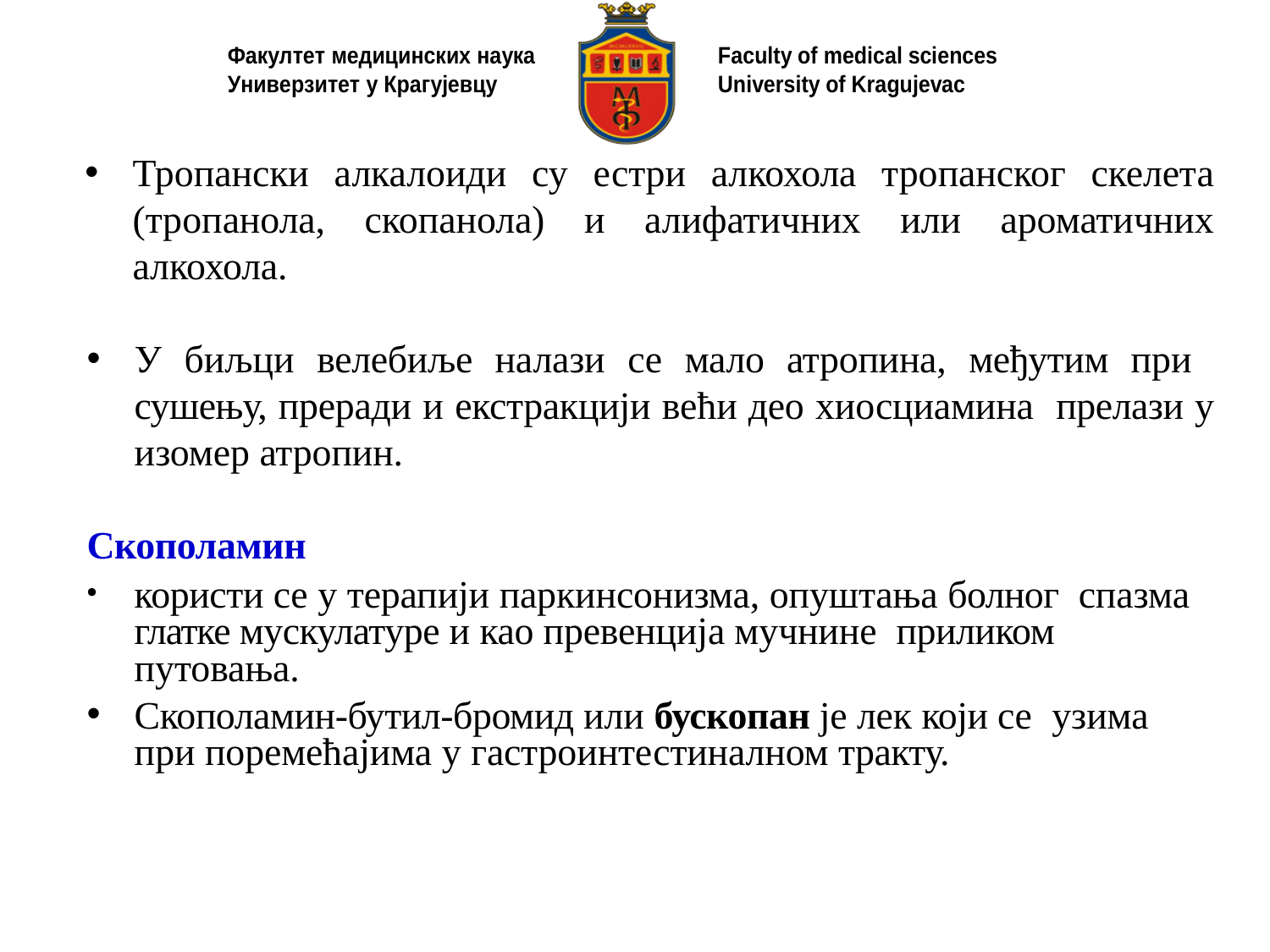

Тропански алкалоиди су естри алкохола тропанског скелета (тропанола, скопанола) и алифатичних или ароматичних алкохола.

У биљци велебиље налази се мало атропина, међутим при  сушењу, преради и екстракцији већи део хиосциамина  прелази у изомер атропин.

Скополамин
користи се у терапији паркинсонизма, опуштања болног  спазма глатке мускулатуре и као превенција мучнине  приликом путовања.
Скополамин-бутил-бромид или бускопан је лек који се  узима при поремећајима у гастроинтестиналном тракту.